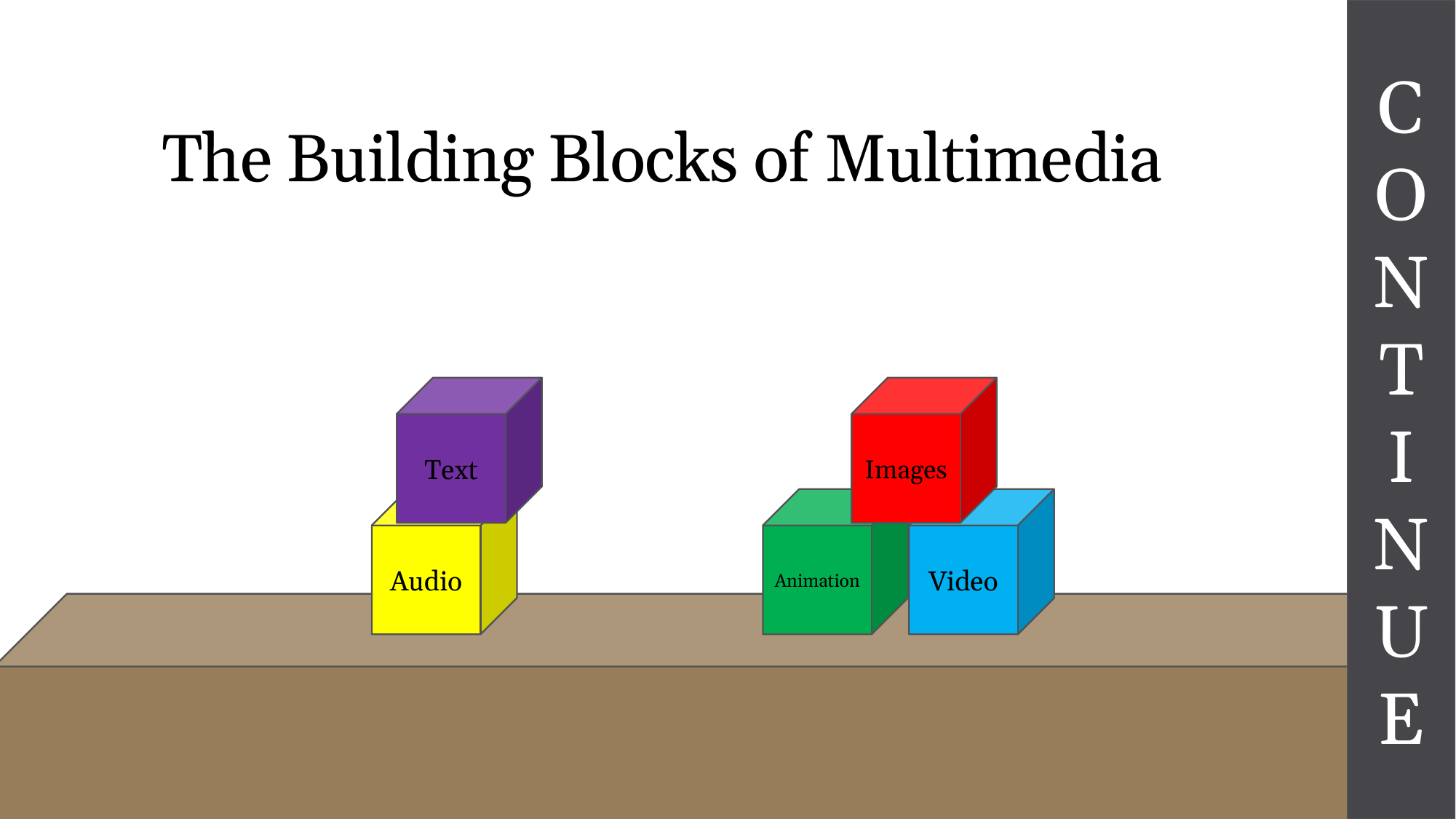

CONT
I
NUE
# The Building Blocks of Multimedia
Text
Images
Audio
Animation
Video